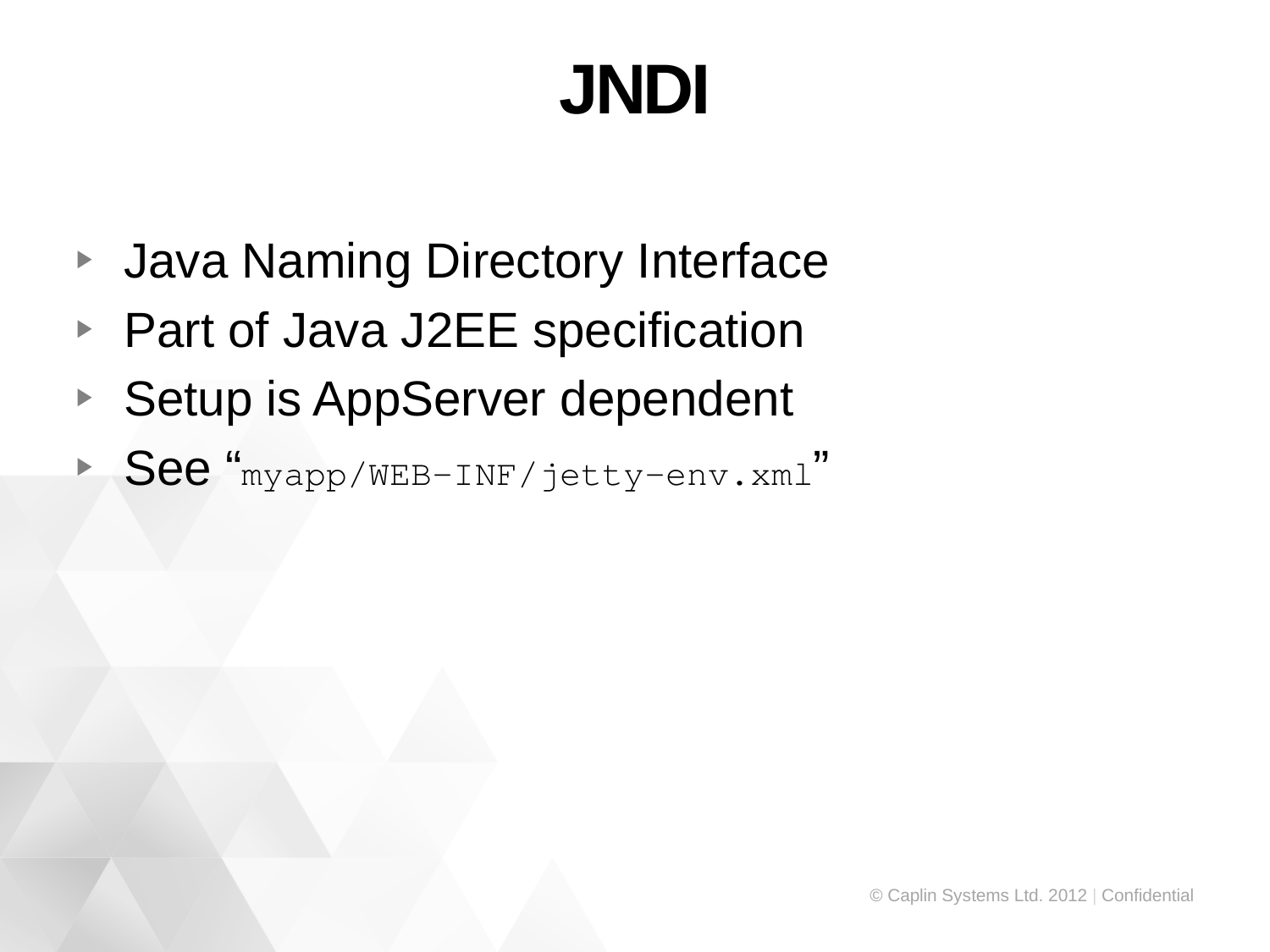

# JNDI
Java Naming Directory Interface
Part of Java J2EE specification
Setup is AppServer dependent
See “myapp/WEB-INF/jetty-env.xml”